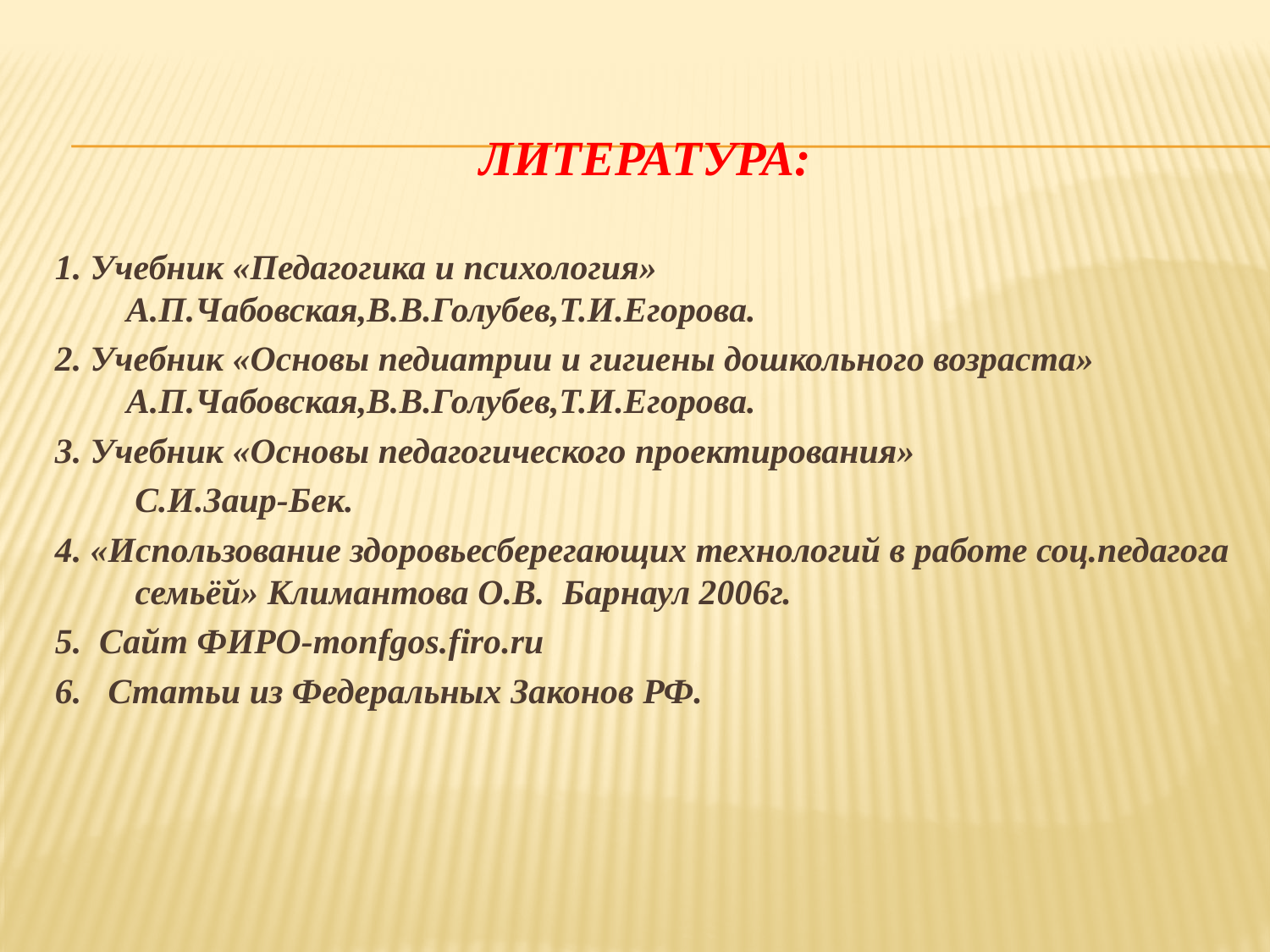

# Литература:
1. Учебник «Педагогика и психология» А.П.Чабовская,В.В.Голубев,Т.И.Егорова.
2. Учебник «Основы педиатрии и гигиены дошкольного возраста» А.П.Чабовская,В.В.Голубев,Т.И.Егорова.
3. Учебник «Основы педагогического проектирования»
         С.И.Заир-Бек.
4. «Использование здоровьесберегающих технологий в работе соц.педагога  семьёй» Климантова О.В.  Барнаул 2006г.
5.  Сайт ФИРО-monfgos.firo.ru
6.   Статьи из Федеральных Законов РФ.